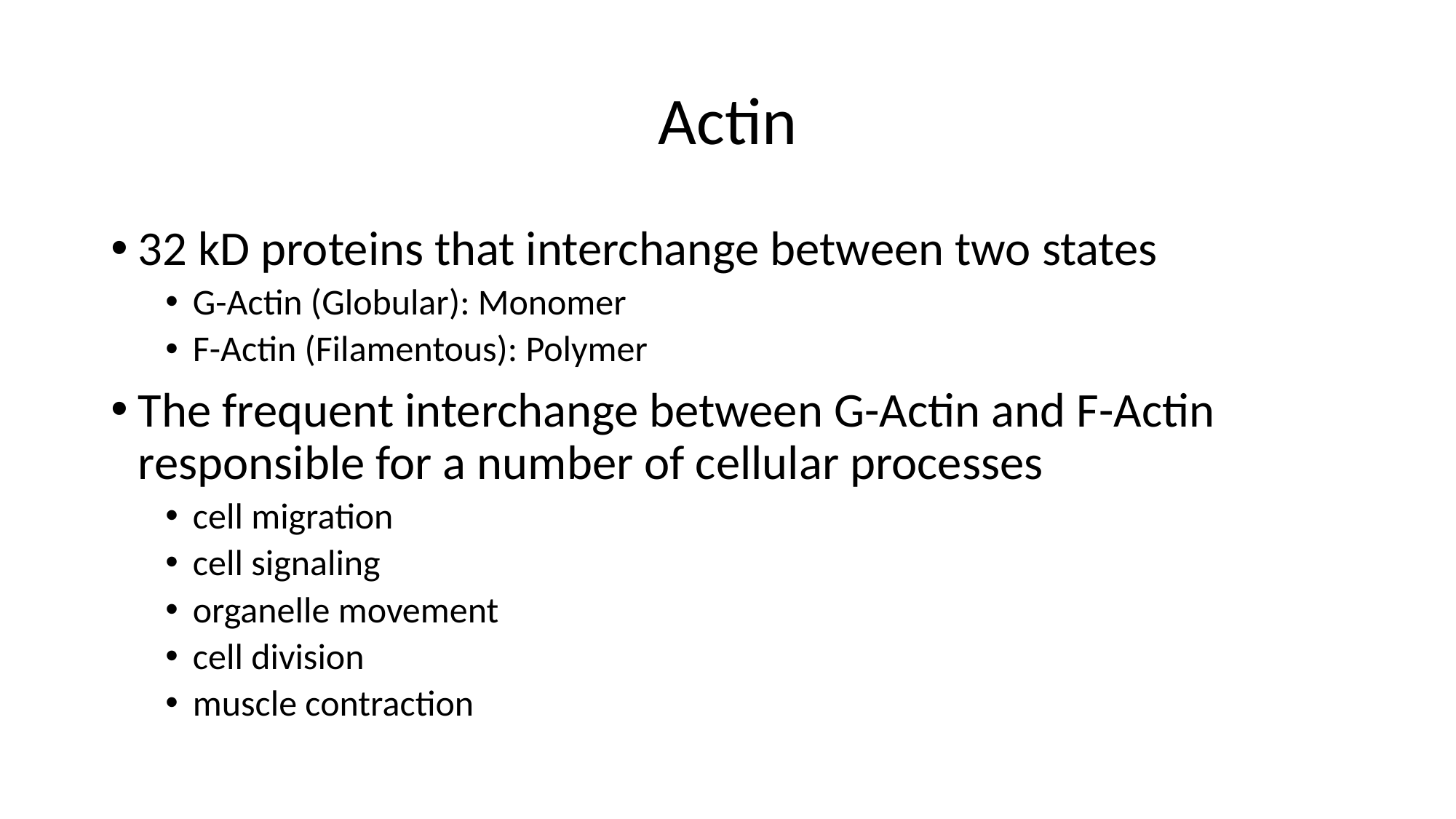

# Actin
32 kD proteins that interchange between two states
G-Actin (Globular): Monomer
F-Actin (Filamentous): Polymer
The frequent interchange between G-Actin and F-Actin responsible for a number of cellular processes
cell migration
cell signaling
organelle movement
cell division
muscle contraction